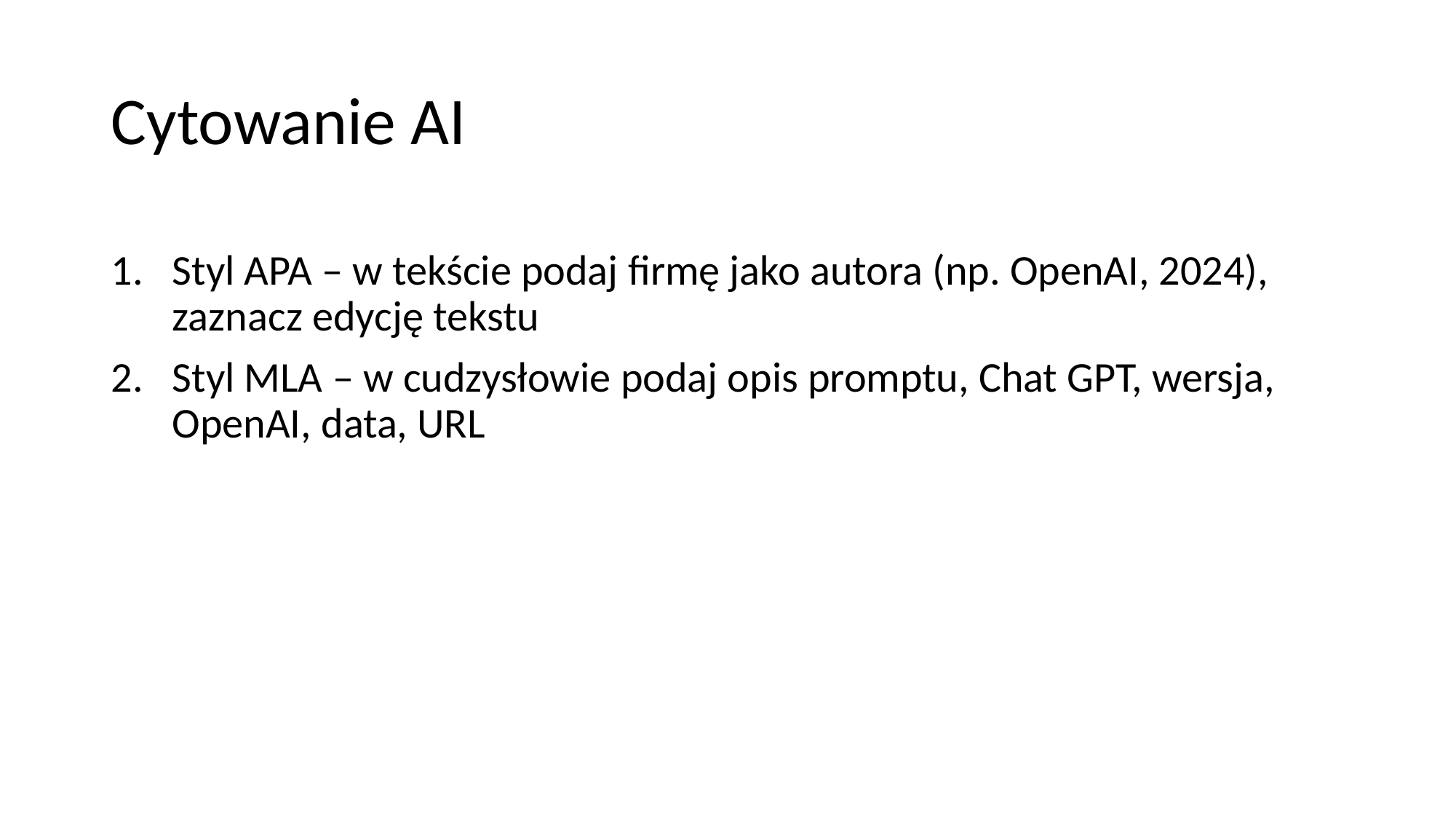

# Cytowanie AI
Styl APA – w tekście podaj firmę jako autora (np. OpenAI, 2024), zaznacz edycję tekstu
Styl MLA – w cudzysłowie podaj opis promptu, Chat GPT, wersja, OpenAI, data, URL